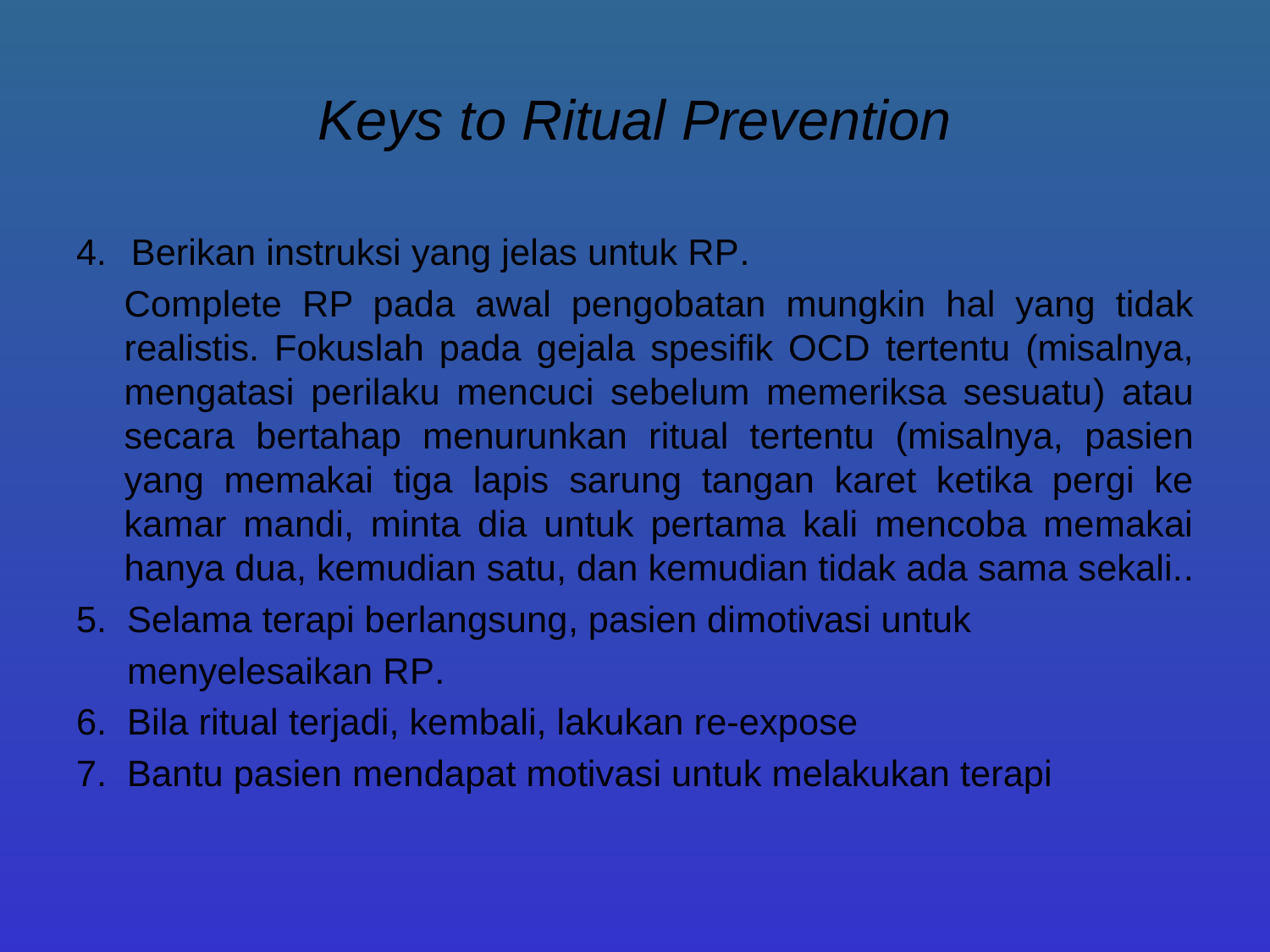

# Keys to Ritual Prevention
Berikan instruksi yang jelas untuk RP.
Complete RP pada awal pengobatan mungkin hal yang tidak realistis. Fokuslah pada gejala spesifik OCD tertentu (misalnya, mengatasi perilaku mencuci sebelum memeriksa sesuatu) atau secara bertahap menurunkan ritual tertentu (misalnya, pasien yang memakai tiga lapis sarung tangan karet ketika pergi ke kamar mandi, minta dia untuk pertama kali mencoba memakai hanya dua, kemudian satu, dan kemudian tidak ada sama sekali..
5.  Selama terapi berlangsung, pasien dimotivasi untuk
     menyelesaikan RP.
6.  Bila ritual terjadi, kembali, lakukan re-expose
7.  Bantu pasien mendapat motivasi untuk melakukan terapi